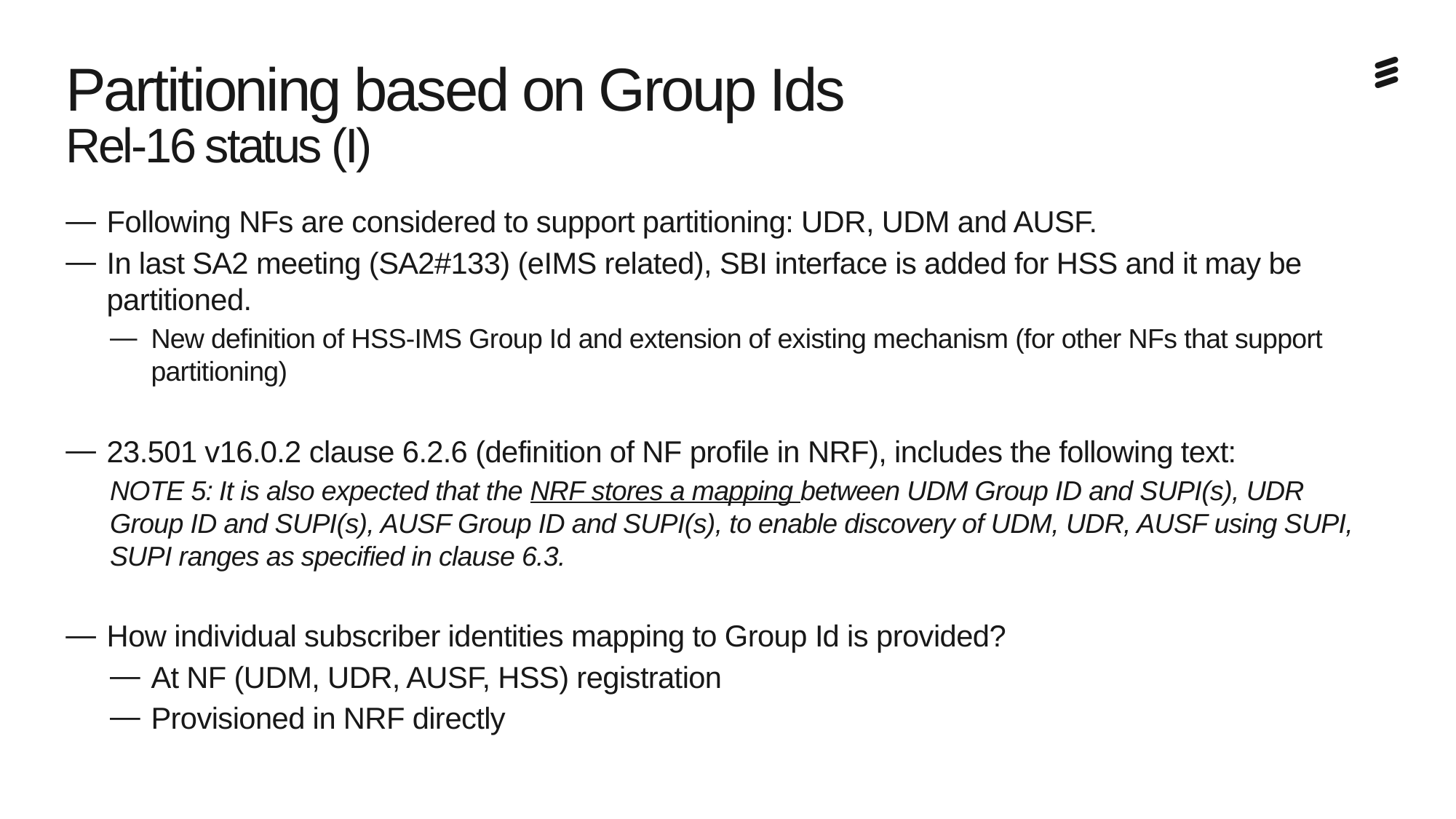

# Partitioning based on Group Ids Rel-16 status (I)
Following NFs are considered to support partitioning: UDR, UDM and AUSF.
In last SA2 meeting (SA2#133) (eIMS related), SBI interface is added for HSS and it may be partitioned.
New definition of HSS-IMS Group Id and extension of existing mechanism (for other NFs that support partitioning)

23.501 v16.0.2 clause 6.2.6 (definition of NF profile in NRF), includes the following text:
NOTE 5:	It is also expected that the NRF stores a mapping between UDM Group ID and SUPI(s), UDR Group ID and SUPI(s), AUSF Group ID and SUPI(s), to enable discovery of UDM, UDR, AUSF using SUPI, SUPI ranges as specified in clause 6.3.

How individual subscriber identities mapping to Group Id is provided?
At NF (UDM, UDR, AUSF, HSS) registration
Provisioned in NRF directly